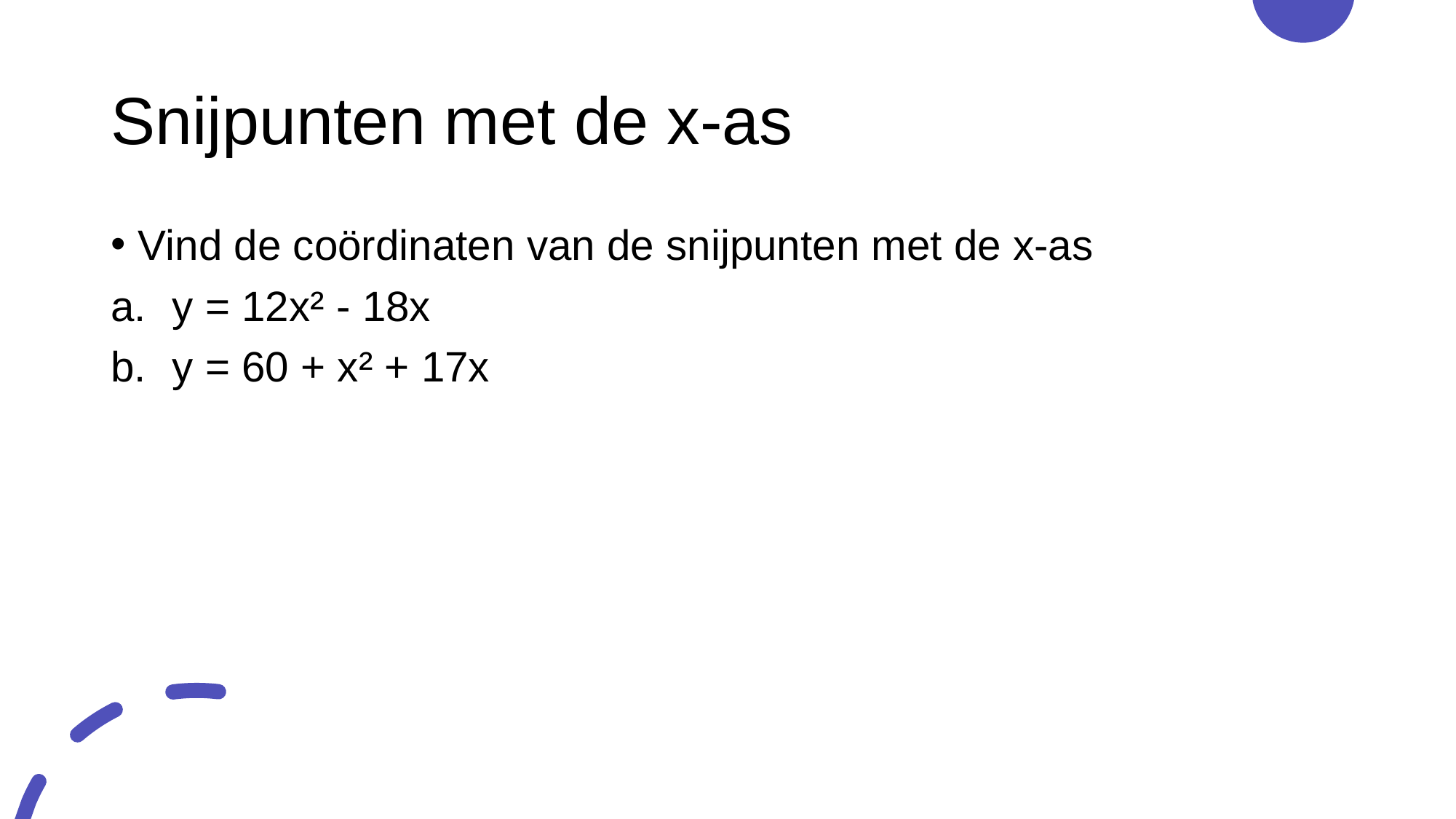

# Snijpunten met de x-as
Vind de coördinaten van de snijpunten met de x-as
y = 12x² - 18x
y = 60 + x² + 17x